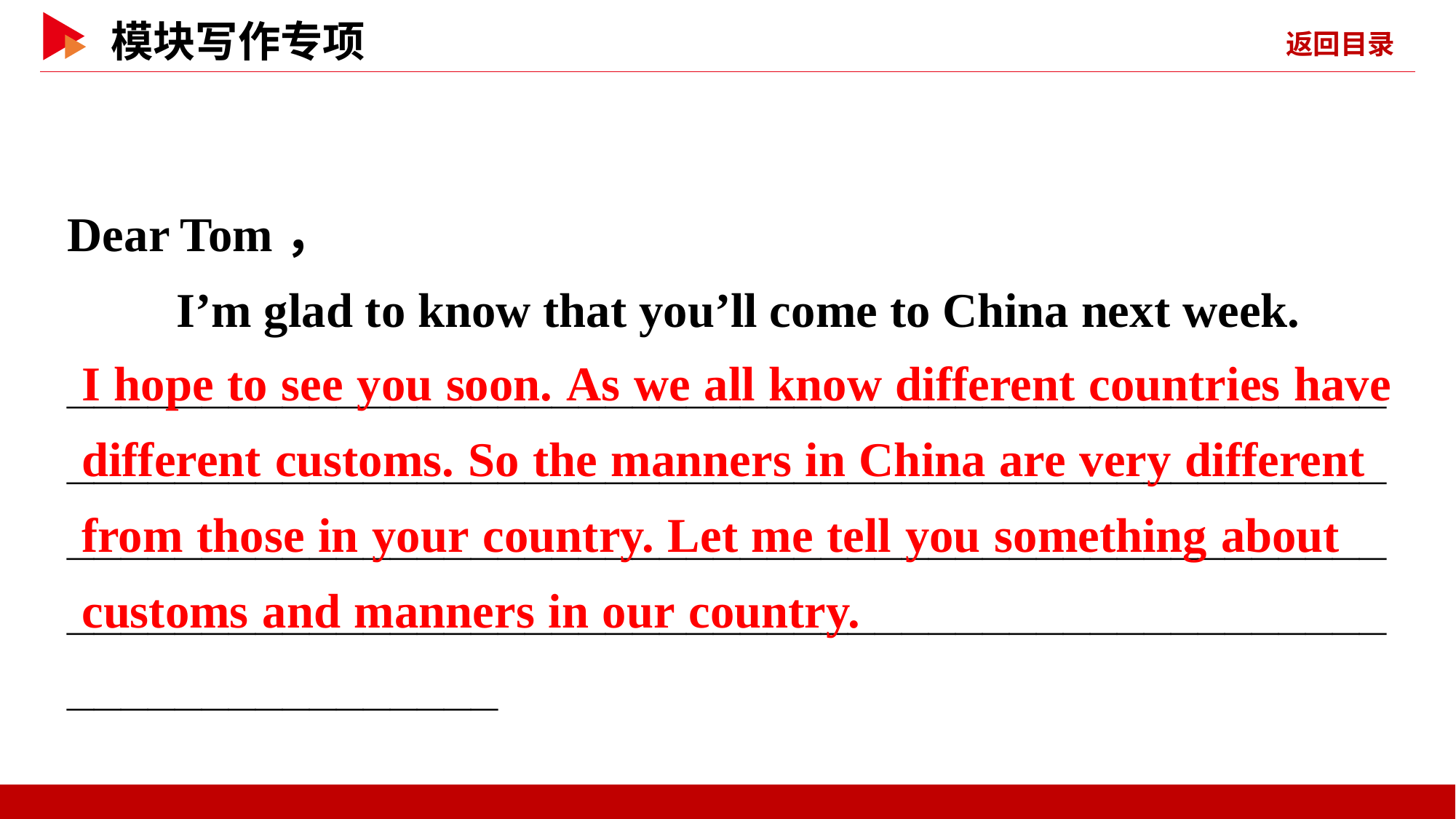

Dear Tom，
	I’m glad to know that you’ll come to China next week. ____________________________________________________________________________________________________________________________________________________________________________________________________________________
I hope to see you soon. As we all know different countries have different customs. So the manners in China are very different from those in your country. Let me tell you something about customs and manners in our country.